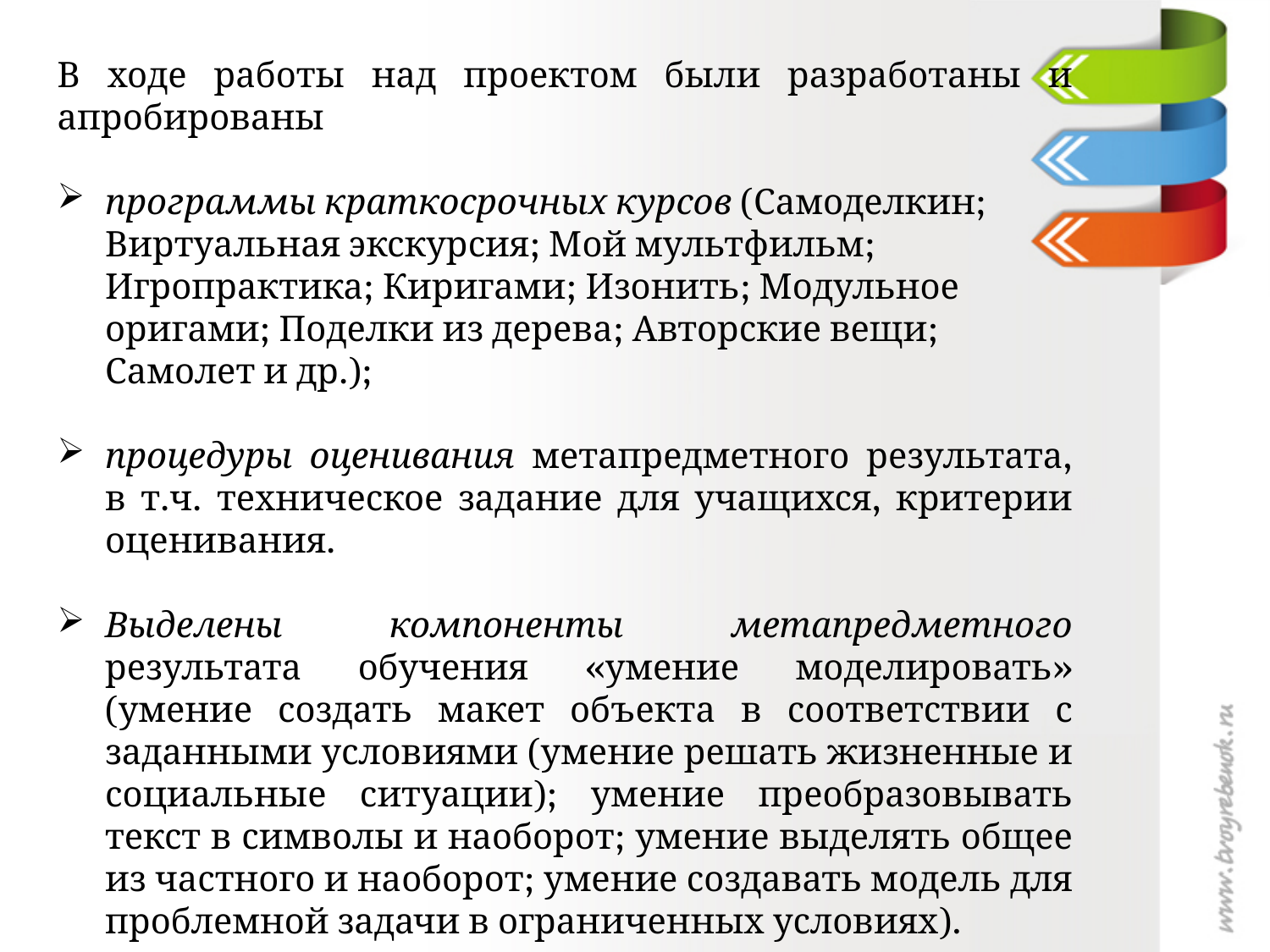

В ходе работы над проектом были разработаны и апробированы

программы краткосрочных курсов (Самоделкин; Виртуальная экскурсия; Мой мультфильм; Игропрактика; Киригами; Изонить; Модульное оригами; Поделки из дерева; Авторские вещи; Самолет и др.);

процедуры оценивания метапредметного результата, в т.ч. техническое задание для учащихся, критерии оценивания.

Выделены компоненты метапредметного результата обучения «умение моделировать» (умение создать макет объекта в соответствии с заданными условиями (умение решать жизненные и социальные ситуации); умение преобразовывать текст в символы и наоборот; умение выделять общее из частного и наоборот; умение создавать модель для проблемной задачи в ограниченных условиях).